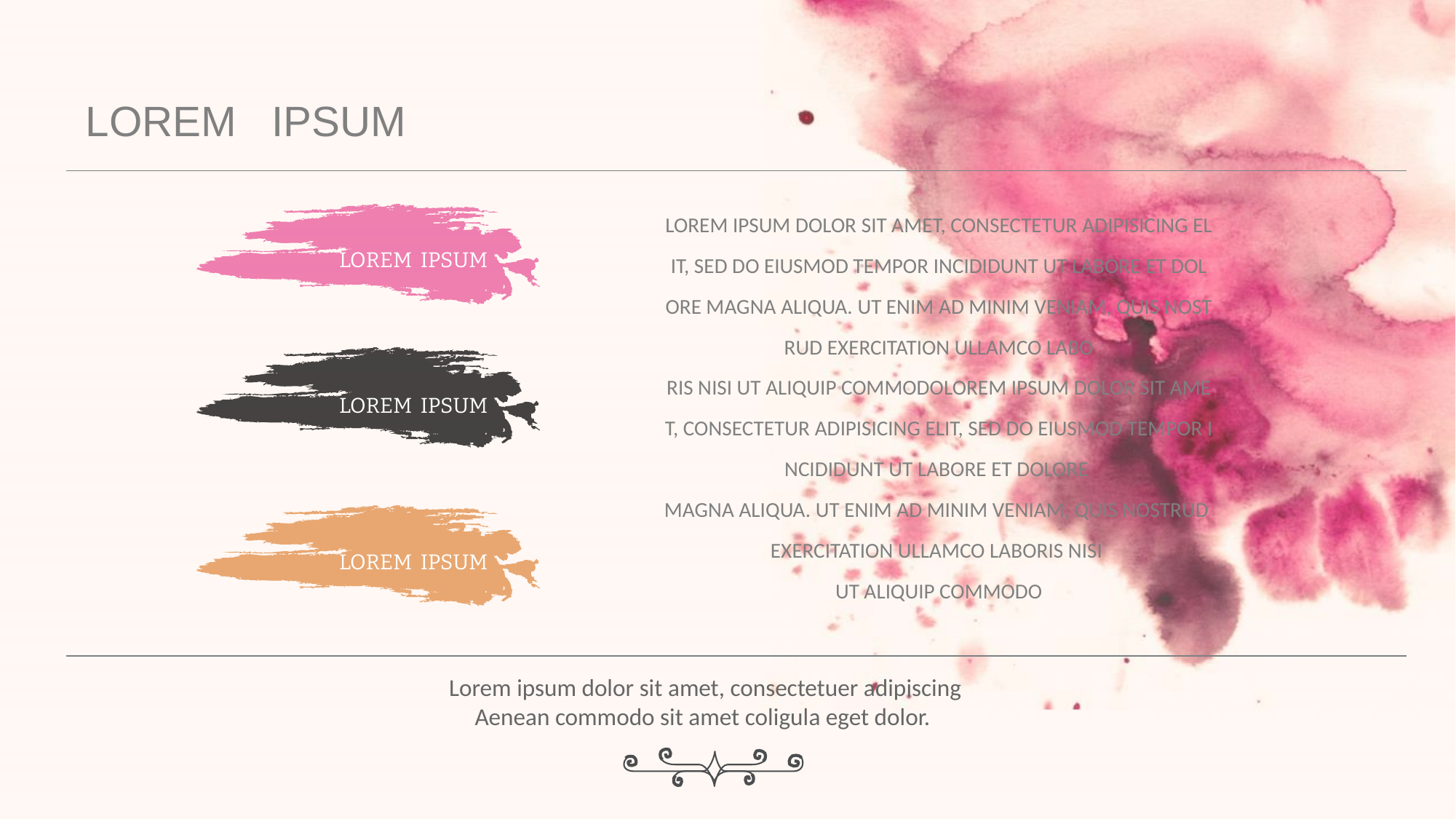

LOREM   IPSUM
LOREM IPSUM DOLOR SIT AMET, CONSECTETUR ADIPISICING ELIT, SED DO EIUSMOD TEMPOR INCIDIDUNT UT LABORE ET DOLORE MAGNA ALIQUA. UT ENIM AD MINIM VENIAM, QUIS NOSTRUD EXERCITATION ULLAMCO LABO
RIS NISI UT ALIQUIP COMMODOLOREM IPSUM DOLOR SIT AMET, CONSECTETUR ADIPISICING ELIT, SED DO EIUSMOD TEMPOR INCIDIDUNT UT LABORE ET DOLORE
MAGNA ALIQUA. UT ENIM AD MINIM VENIAM, QUIS NOSTRUD EXERCITATION ULLAMCO LABORIS NISI
UT ALIQUIP COMMODO

LOREM  IPSUM

LOREM  IPSUM

LOREM  IPSUM

Lorem ipsum dolor sit amet, consectetuer adipiscing
Aenean commodo sit amet coligula eget dolor.